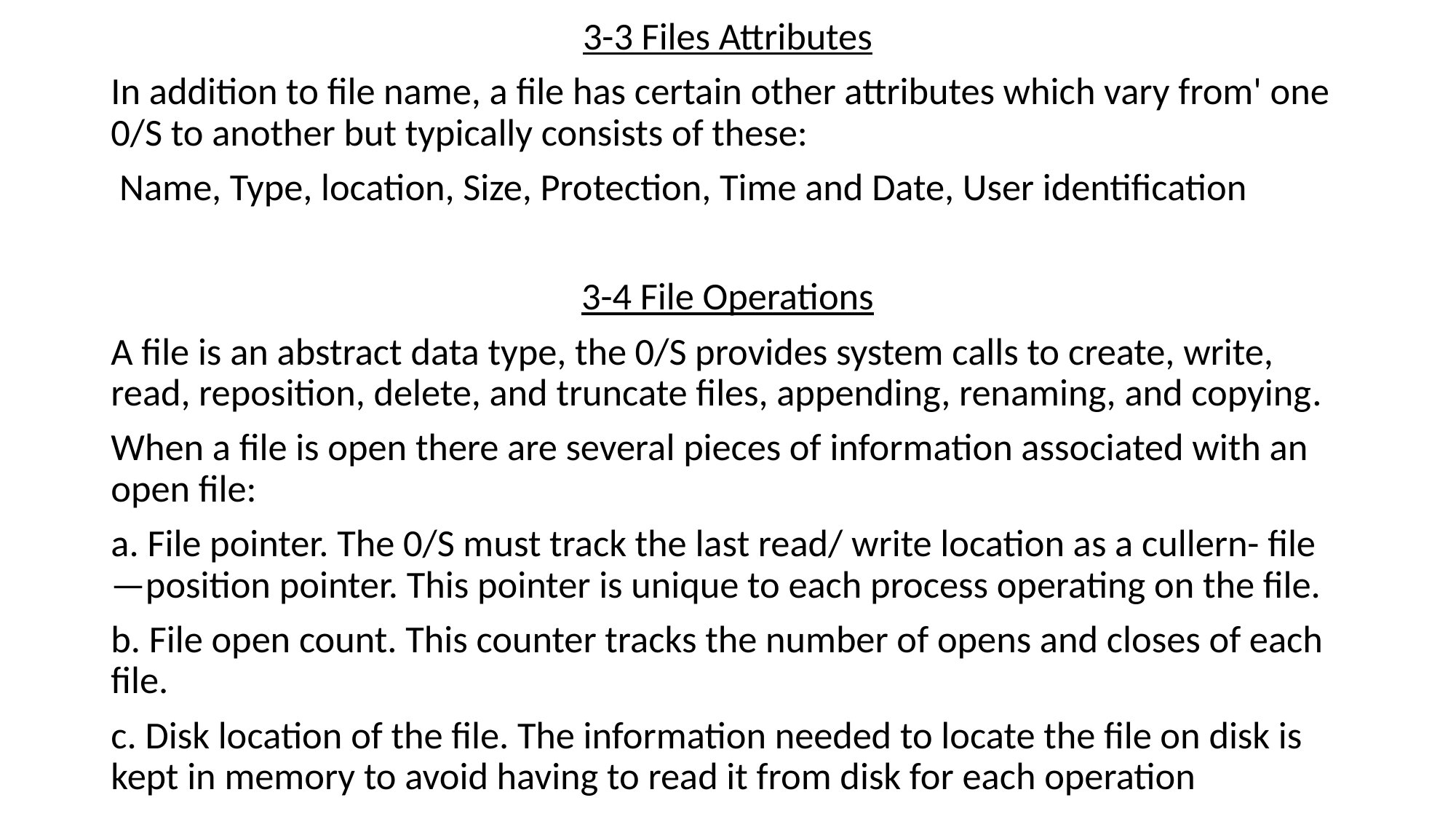

3-3 Files Attributes
In addition to file name, a file has certain other attributes which vary from' one 0/S to another but typically consists of these:
 Name, Type, location, Size, Protection, Time and Date, User identification

3-4 File Operations
A file is an abstract data type, the 0/S provides system calls to create, write, read, reposition, delete, and truncate files, appending, renaming, and copying.
When a file is open there are several pieces of information associated with an open file:
a. File pointer. The 0/S must track the last read/ write location as a cullern- file—position pointer. This pointer is unique to each process operating on the file.
b. File open count. This counter tracks the number of opens and closes of each file.
c. Disk location of the file. The information needed to locate the file on disk is kept in memory to avoid having to read it from disk for each operation